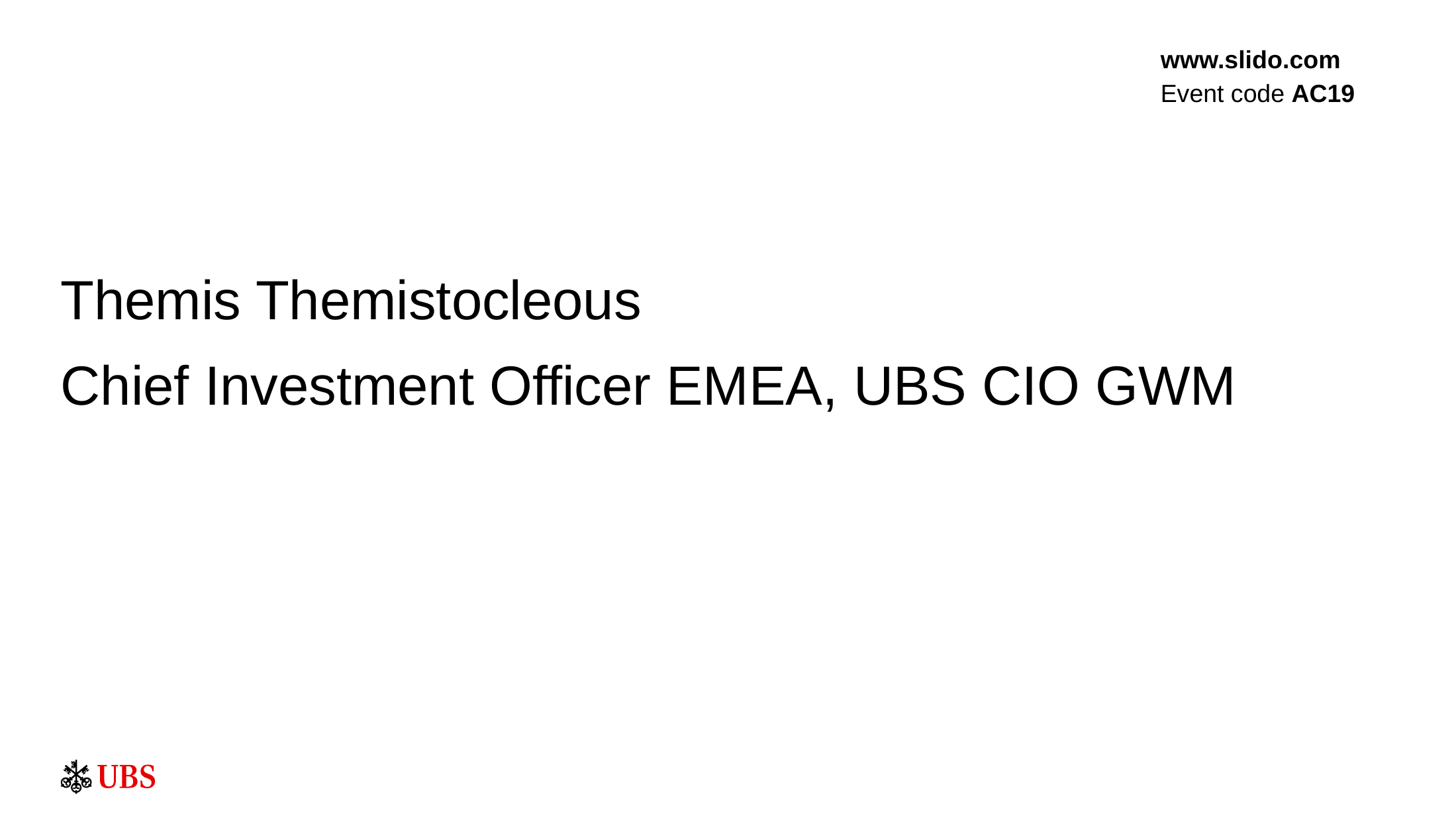

www.slido.com
Event code AC19
Themis Themistocleous
Chief Investment Officer EMEA, UBS CIO GWM